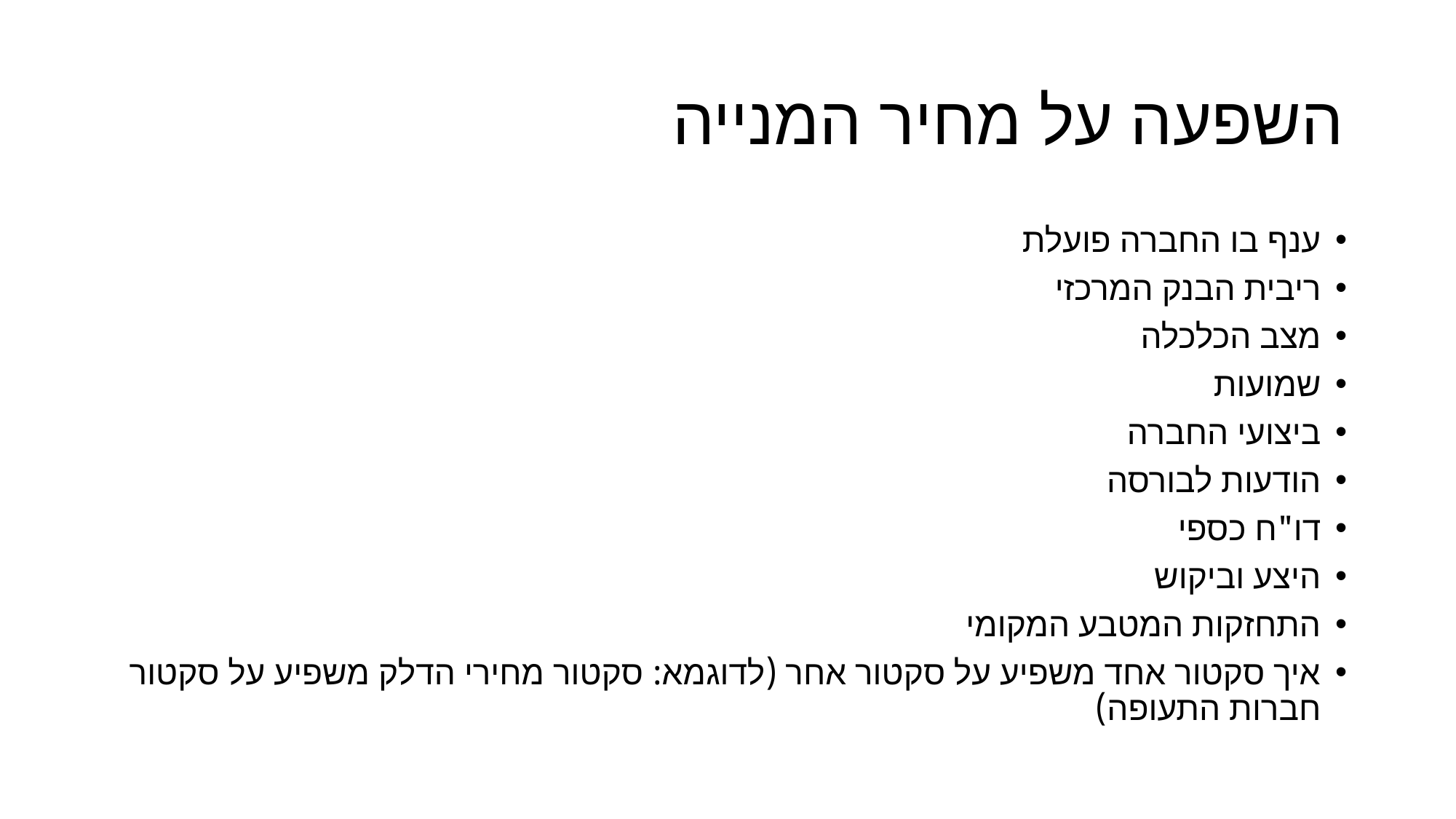

# השפעה על מחיר המנייה
ענף בו החברה פועלת
ריבית הבנק המרכזי
מצב הכלכלה
שמועות
ביצועי החברה
הודעות לבורסה
דו"ח כספי
היצע וביקוש
התחזקות המטבע המקומי
איך סקטור אחד משפיע על סקטור אחר (לדוגמא: סקטור מחירי הדלק משפיע על סקטור חברות התעופה)